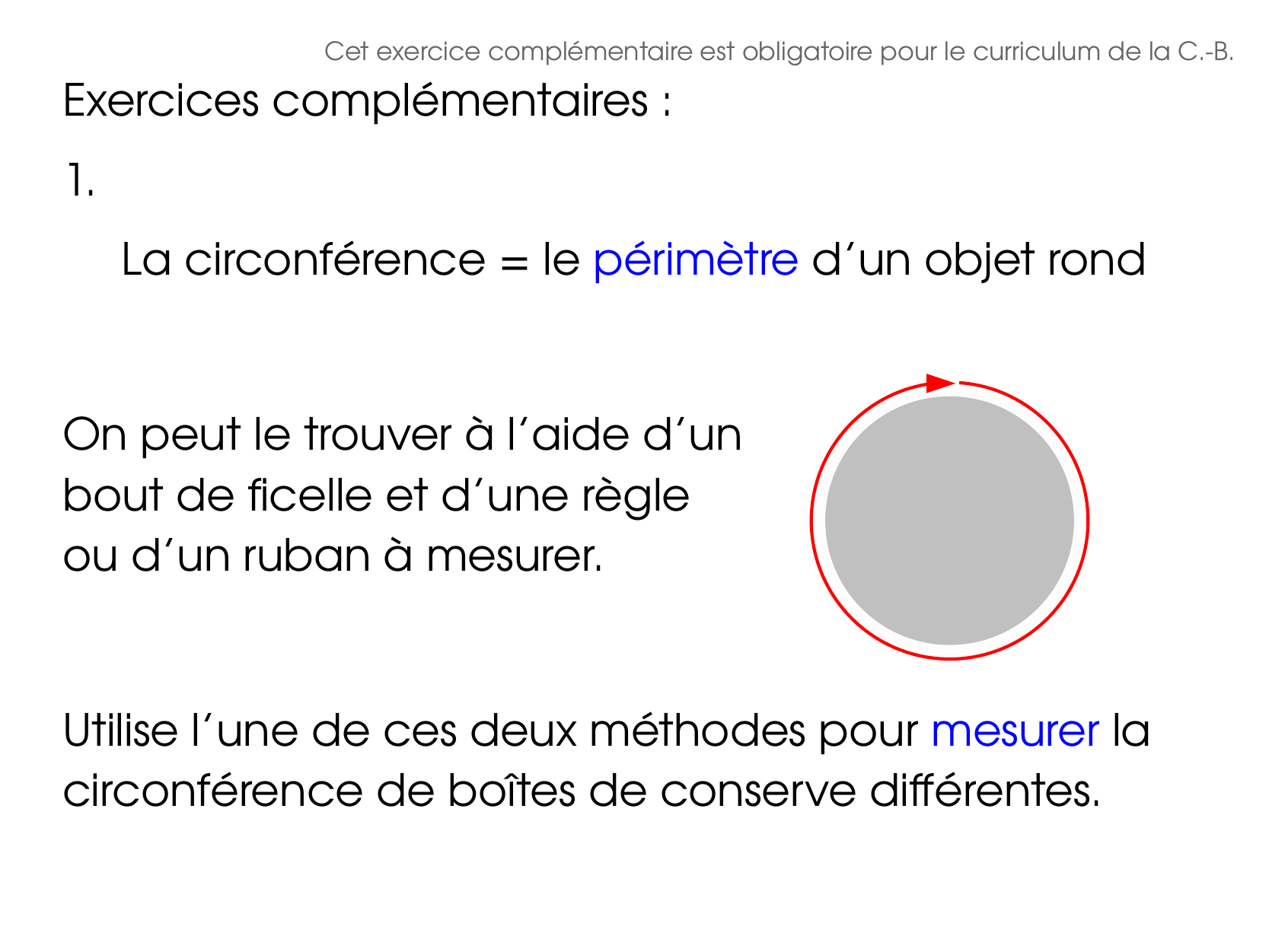

Cet exercice complémentaire est obligatoire pour le curriculum de la C.-B.
Exercices complémentaires :
1.
La circonférence = le périmètre d’un objet rond

On peut le trouver à l’aide d’un
bout de ficelle et d’une règle
ou d’un ruban à mesurer.

Utilise l’une de ces deux méthodes pour mesurer la circonférence de boîtes de conserve différentes.